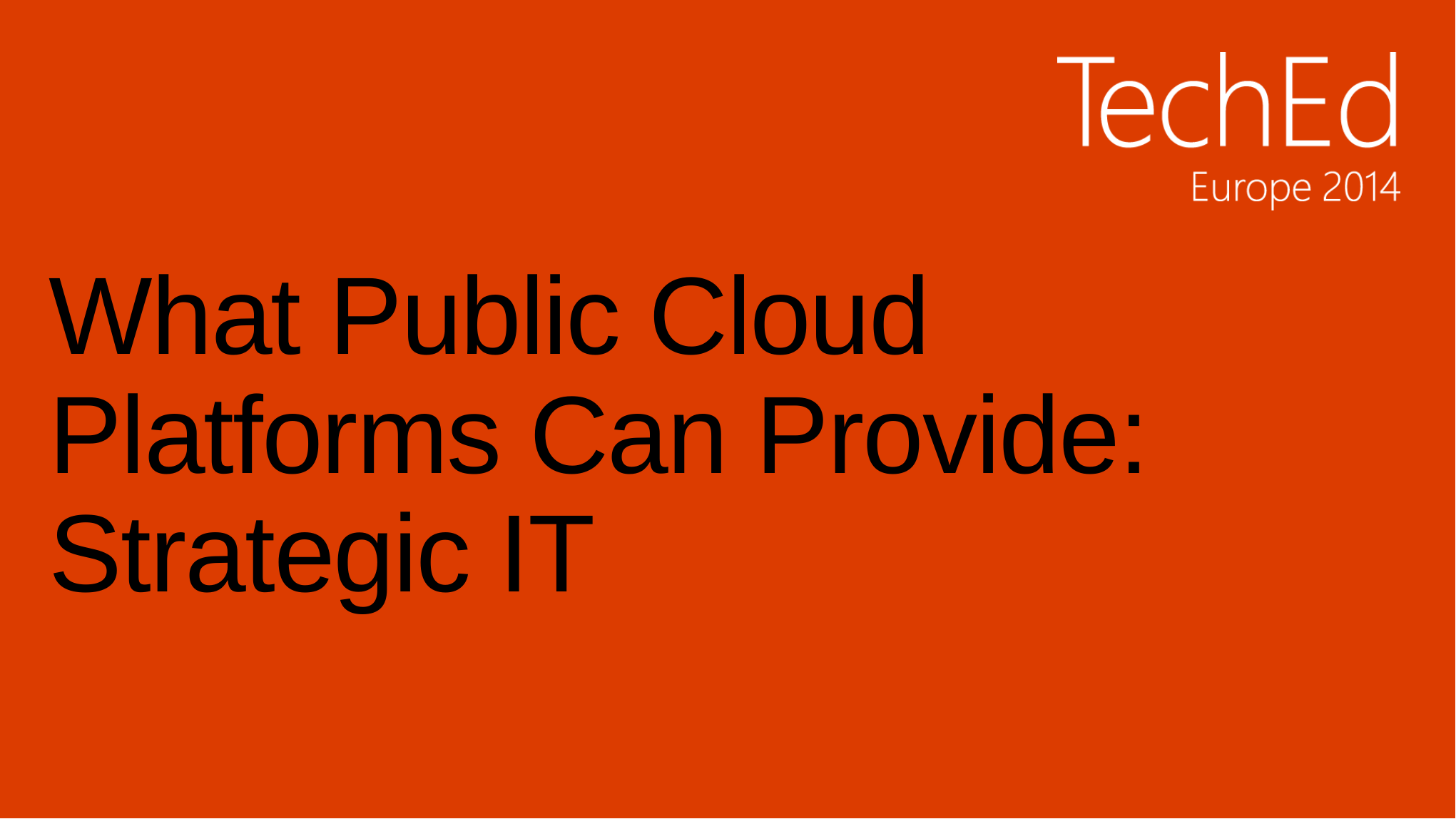

# What Public Cloud Platforms Can Provide: Strategic IT